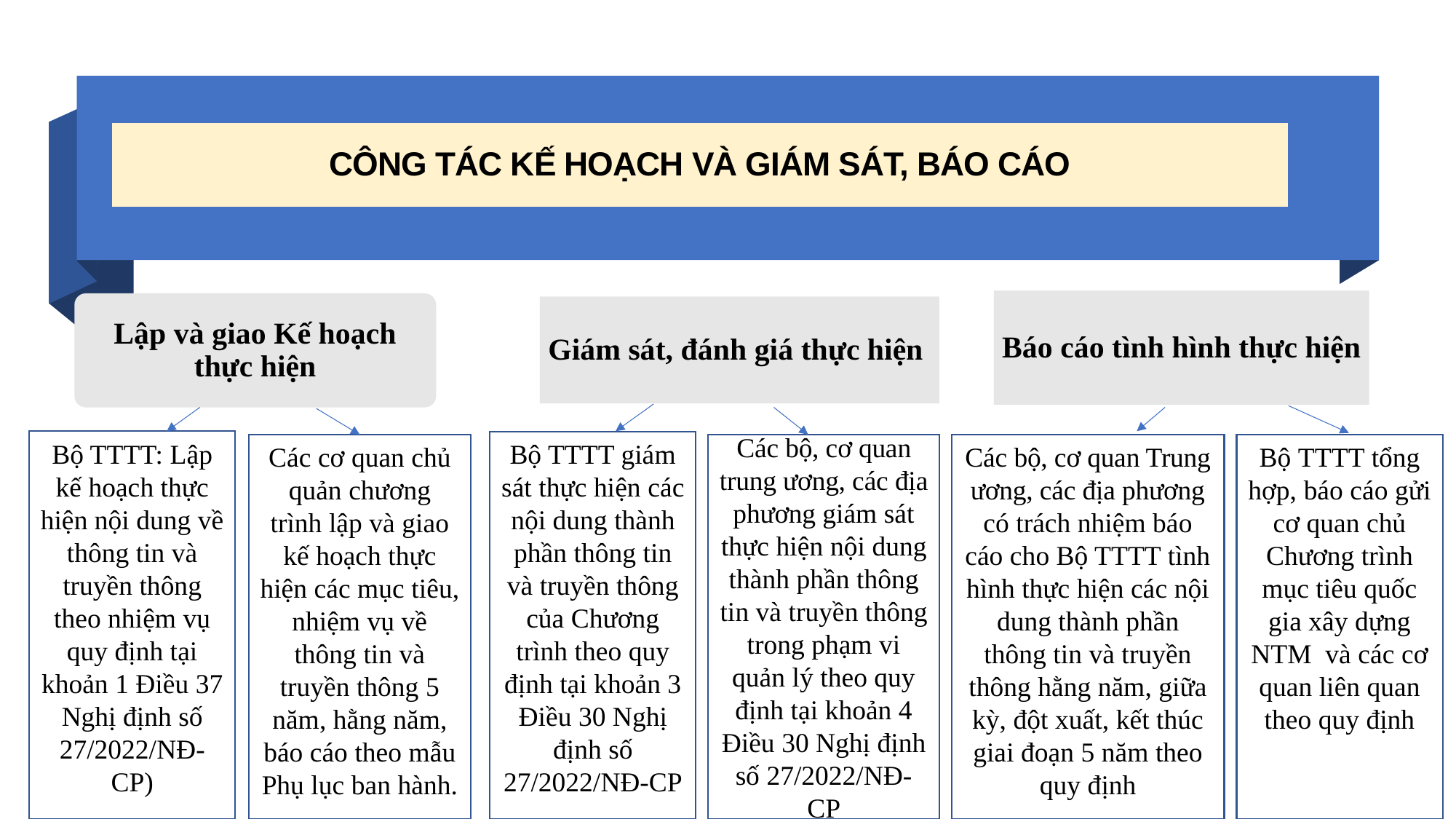

# CÔNG TÁC KẾ HOẠCH VÀ GIÁM SÁT, BÁO CÁO
Báo cáo tình hình thực hiện

Lập và giao Kế hoạch thực hiện
Giám sát, đánh giá thực hiện
Bộ TTTT: Lập kế hoạch thực hiện nội dung về thông tin và truyền thông theo nhiệm vụ quy định tại khoản 1 Điều 37 Nghị định số 27/2022/NĐ-CP)
Bộ TTTT giám sát thực hiện các nội dung thành phần thông tin và truyền thông của Chương trình theo quy định tại khoản 3 Điều 30 Nghị định số 27/2022/NĐ-CP
Các bộ, cơ quan trung ương, các địa phương giám sát thực hiện nội dung thành phần thông tin và truyền thông trong phạm vi quản lý theo quy định tại khoản 4 Điều 30 Nghị định số 27/2022/NĐ-CP
Các cơ quan chủ quản chương trình lập và giao kế hoạch thực hiện các mục tiêu, nhiệm vụ về thông tin và truyền thông 5 năm, hằng năm, báo cáo theo mẫu Phụ lục ban hành.
Các bộ, cơ quan Trung ương, các địa phương có trách nhiệm báo cáo cho Bộ TTTT tình hình thực hiện các nội dung thành phần thông tin và truyền thông hằng năm, giữa kỳ, đột xuất, kết thúc giai đoạn 5 năm theo quy định
Bộ TTTT tổng hợp, báo cáo gửi cơ quan chủ Chương trình mục tiêu quốc gia xây dựng NTM  và các cơ quan liên quan theo quy định